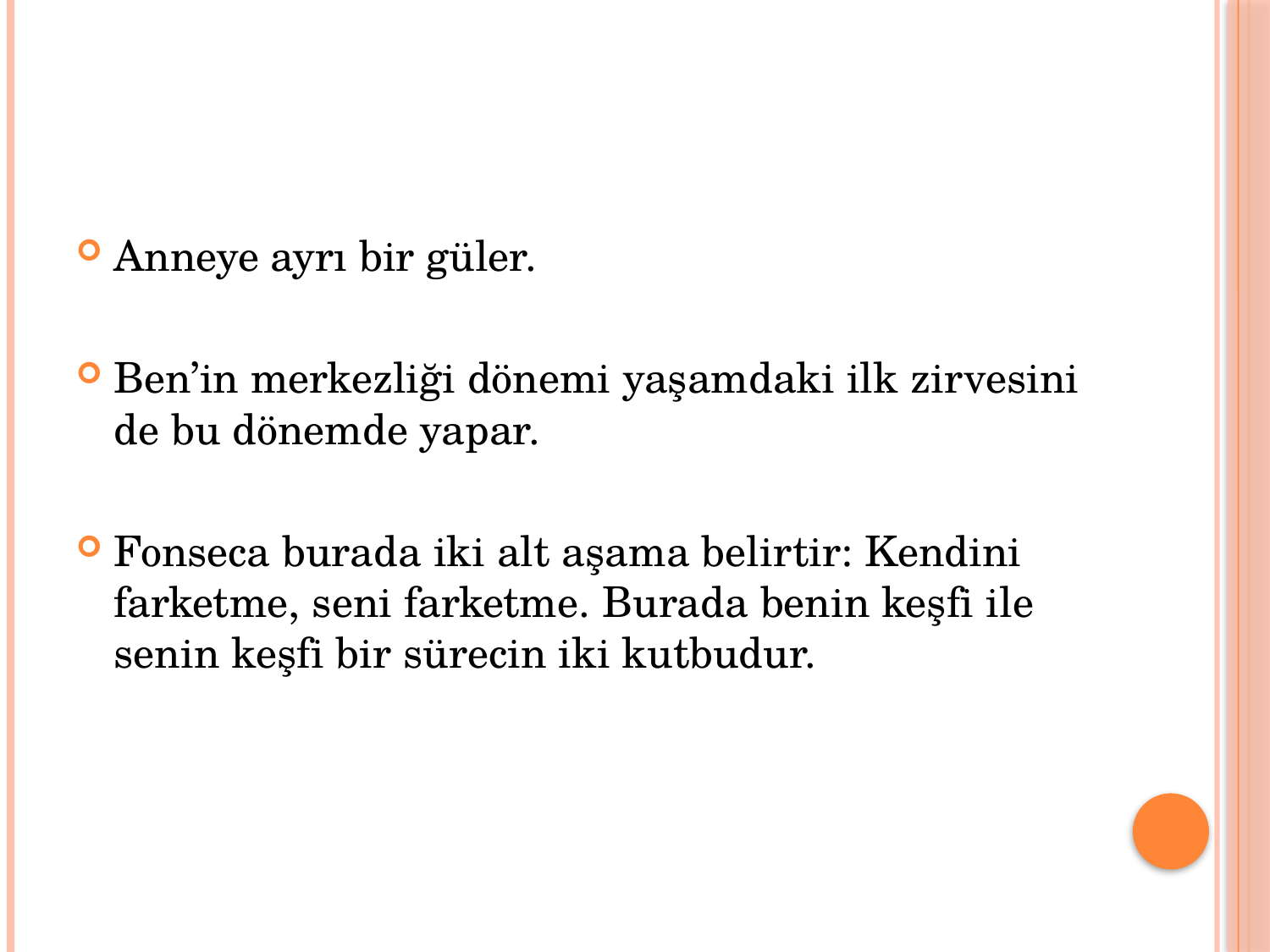

Anneye ayrı bir güler.

Ben’in merkezliği dönemi yaşamdaki ilk zirvesini de bu dönemde yapar.

Fonseca burada iki alt aşama belirtir: Kendini farketme, seni farketme. Burada benin keşfi ile senin keşfi bir sürecin iki kutbudur.